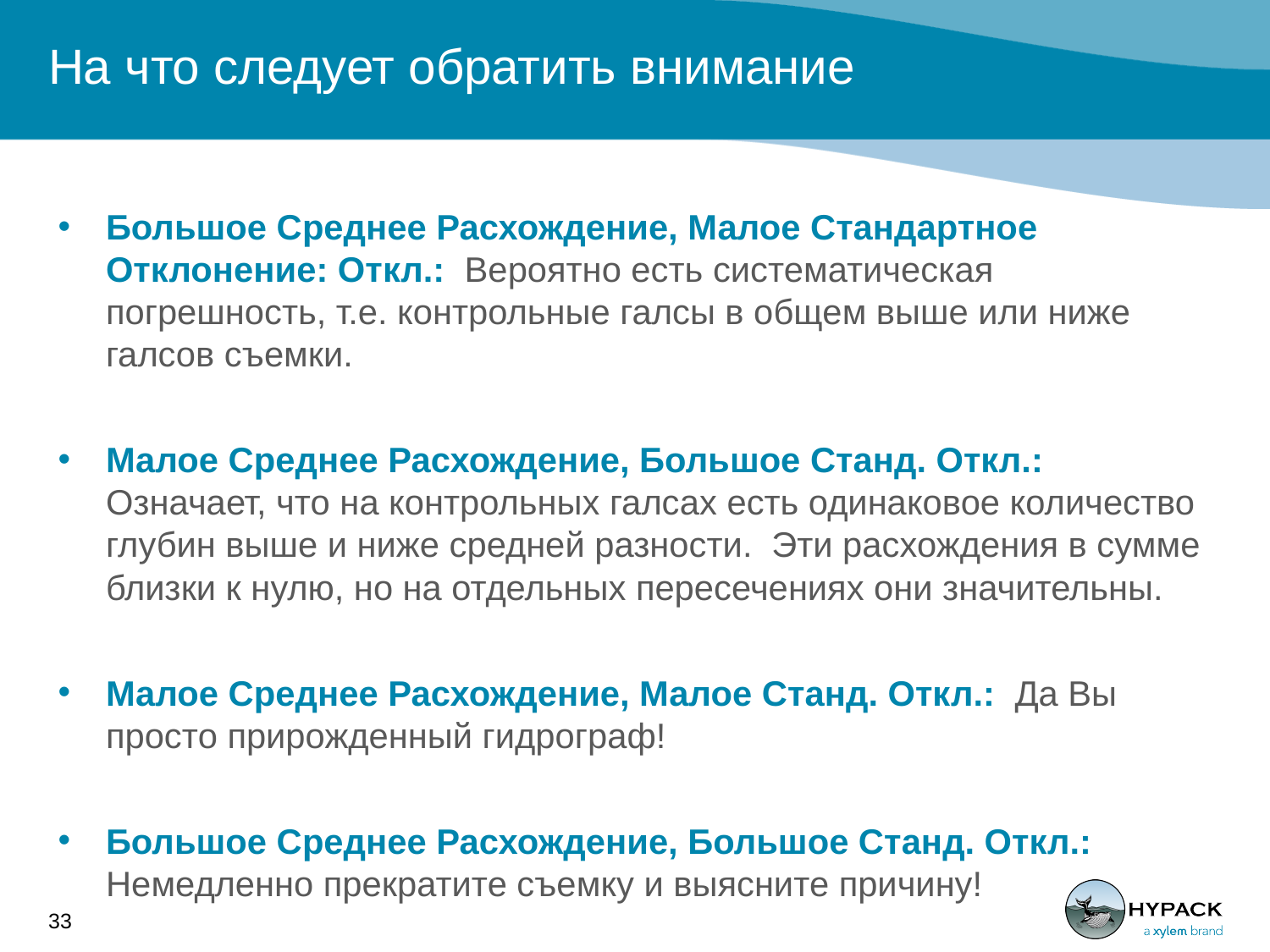

# На что следует обратить внимание
Большое Среднее Расхождение, Малое Стандартное Отклонение: Откл.:  Вероятно есть систематическая погрешность, т.е. контрольные галсы в общем выше или ниже галсов съемки.

Малое Среднее Расхождение, Большое Станд. Откл.:  Означает, что на контрольных галсах есть одинаковое количество глубин выше и ниже средней разности.  Эти расхождения в сумме близки к нулю, но на отдельных пересечениях они значительны.

Малое Среднее Расхождение, Малое Станд. Откл.:  Да Вы просто прирожденный гидрограф!

Большое Среднее Расхождение, Большое Станд. Откл.:  Немедленно прекратите съемку и выясните причину!
33